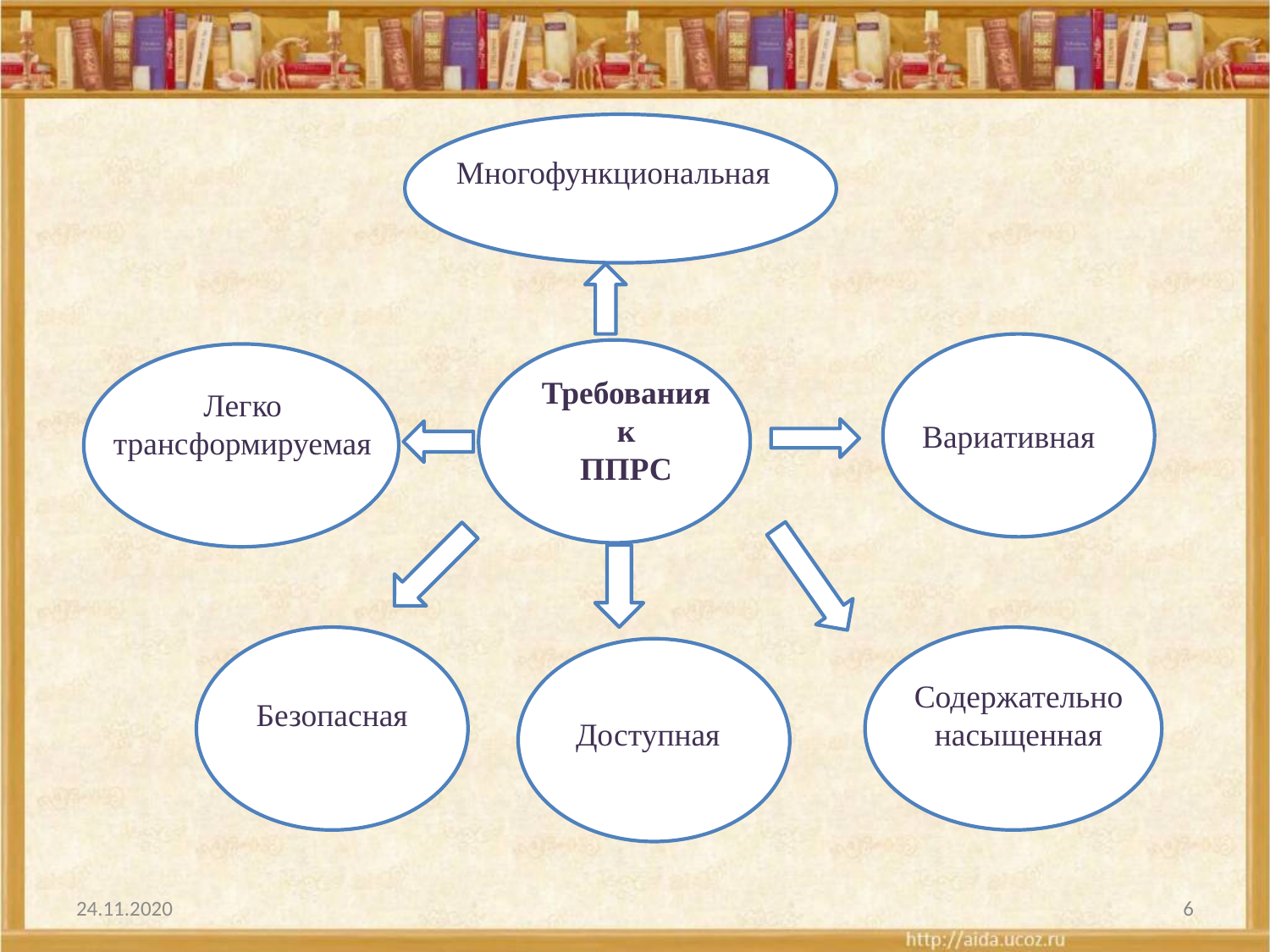

Многофункциональная

Требования
к
ППРС
Легко
трансформируемая

Вариативная

Содержательно
насыщенная
Безопасная
Доступная
24.11.2020
6